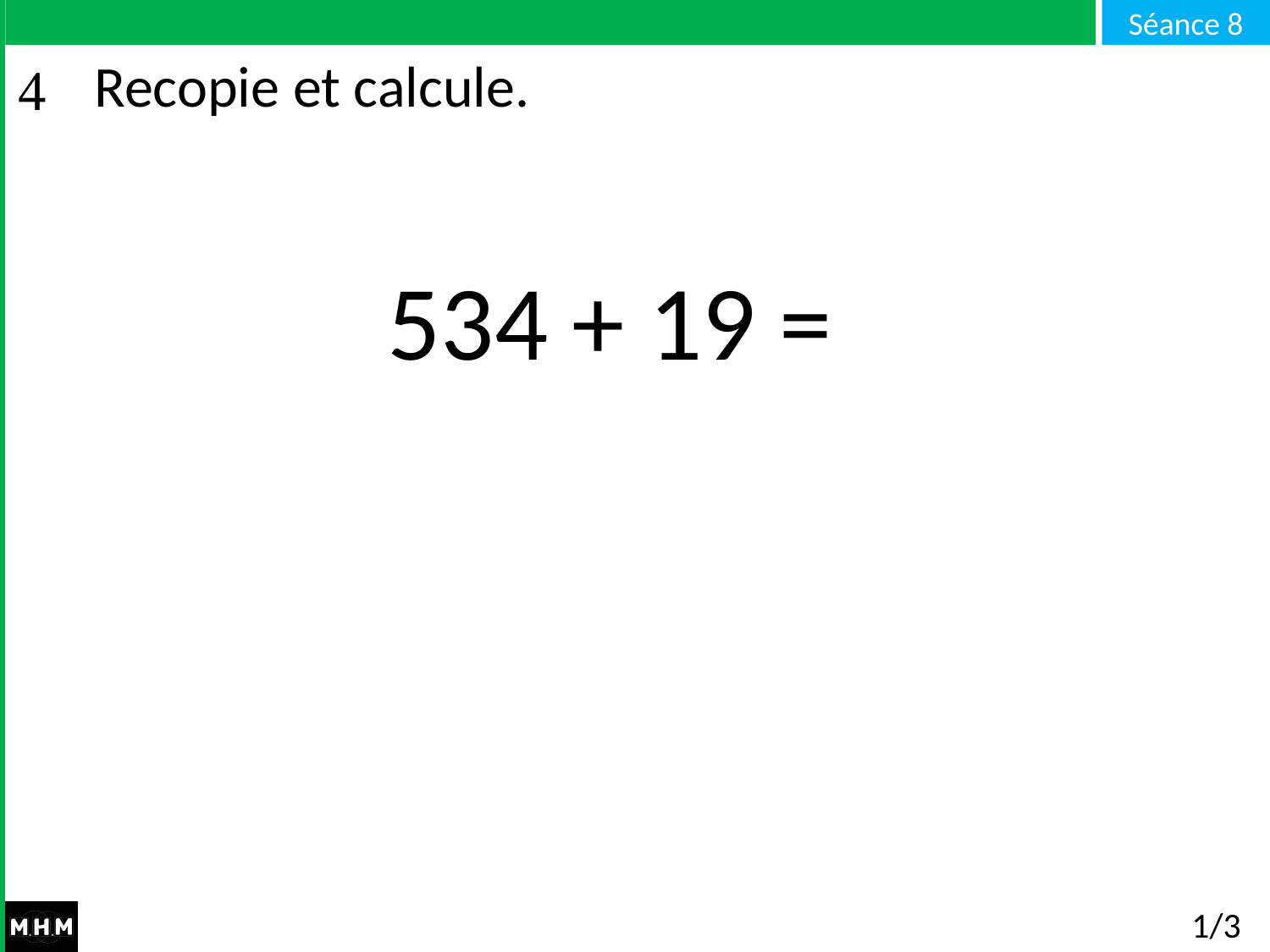

# Recopie et calcule.
534 + 19 =
1/3